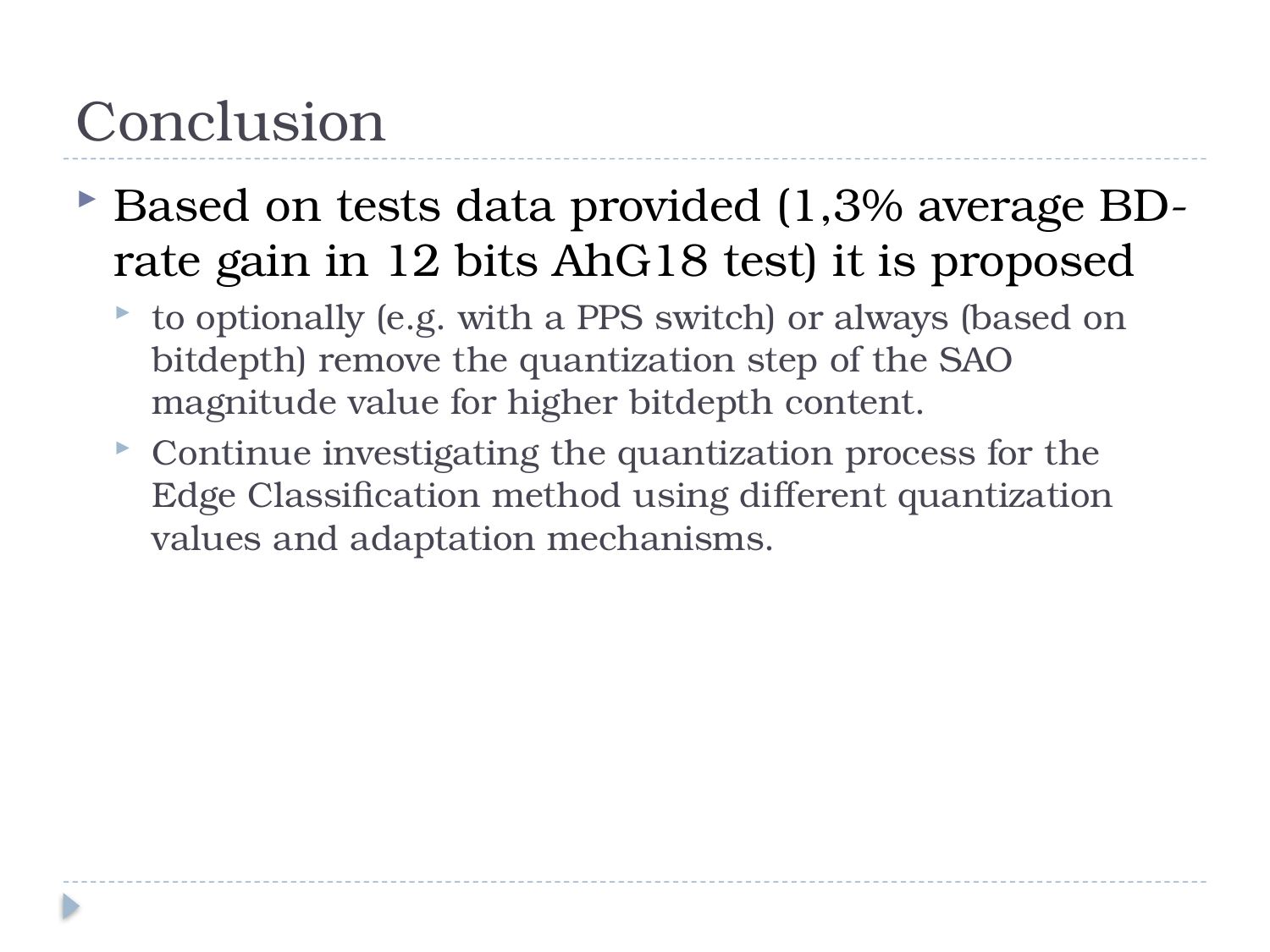

# Conclusion
Based on tests data provided (1,3% average BD-rate gain in 12 bits AhG18 test) it is proposed
to optionally (e.g. with a PPS switch) or always (based on bitdepth) remove the quantization step of the SAO magnitude value for higher bitdepth content.
Continue investigating the quantization process for the Edge Classification method using different quantization values and adaptation mechanisms.